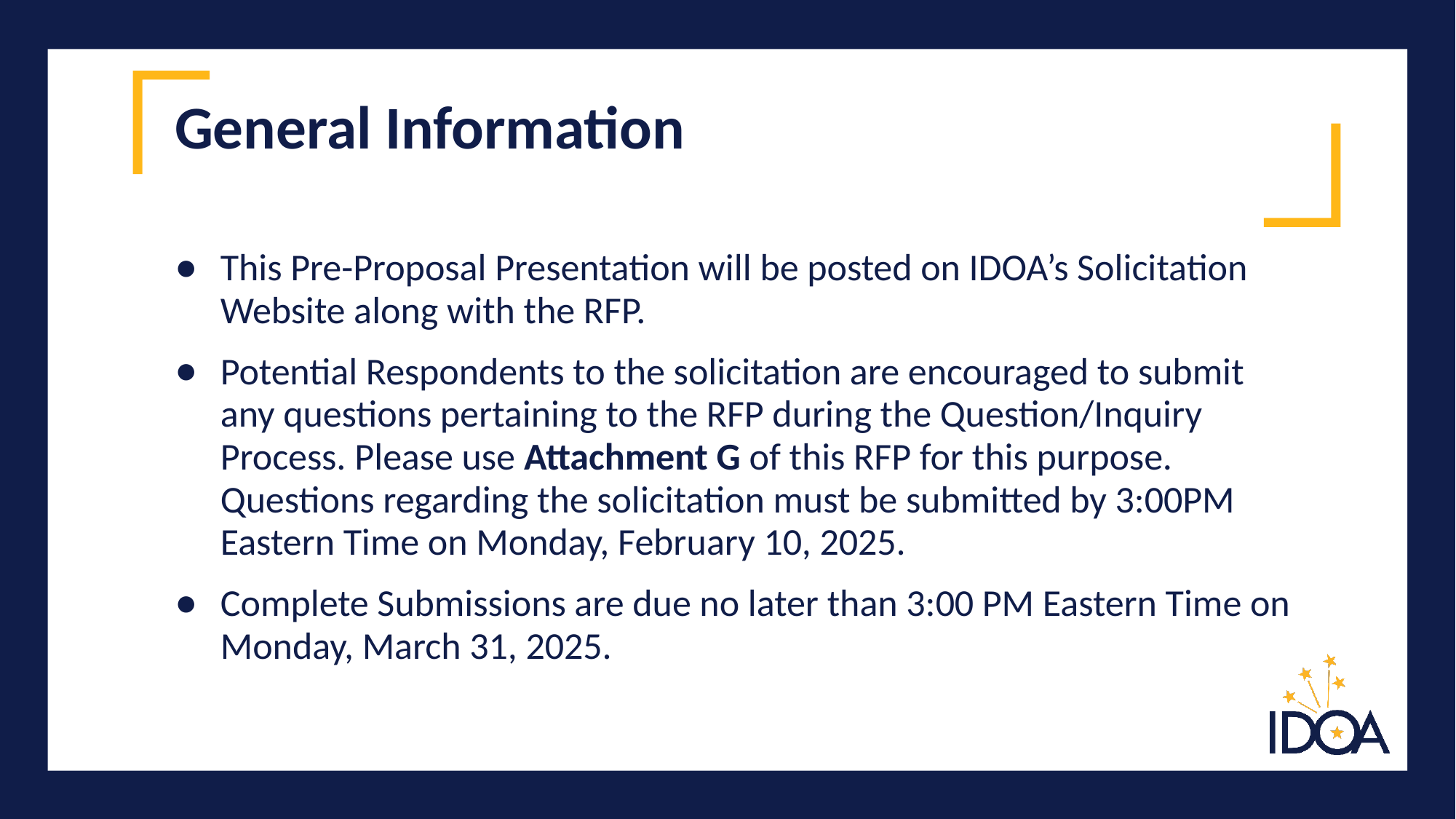

# General Information
This Pre-Proposal Presentation will be posted on IDOA’s Solicitation Website along with the RFP.
Potential Respondents to the solicitation are encouraged to submit any questions pertaining to the RFP during the Question/Inquiry Process. Please use Attachment G of this RFP for this purpose. Questions regarding the solicitation must be submitted by 3:00PM Eastern Time on Monday, February 10, 2025.
Complete Submissions are due no later than 3:00 PM Eastern Time on Monday, March 31, 2025.